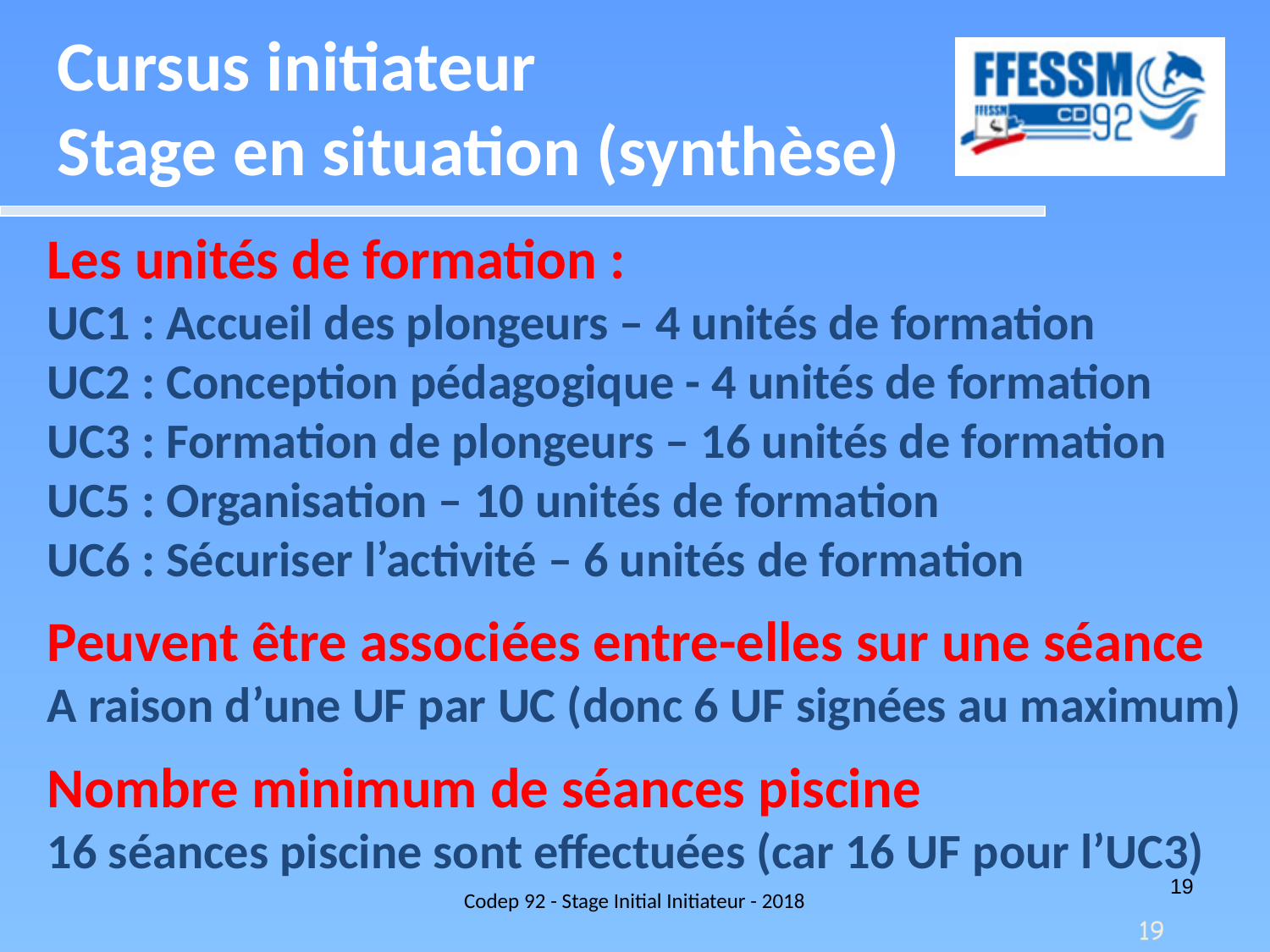

Cursus initiateur
Stage en situation (synthèse)
Les unités de formation :
UC1 : Accueil des plongeurs – 4 unités de formation
UC2 : Conception pédagogique - 4 unités de formation
UC3 : Formation de plongeurs – 16 unités de formation
UC5 : Organisation – 10 unités de formation
UC6 : Sécuriser l’activité – 6 unités de formation

Peuvent être associées entre-elles sur une séance
A raison d’une UF par UC (donc 6 UF signées au maximum)

Nombre minimum de séances piscine
16 séances piscine sont effectuées (car 16 UF pour l’UC3)

Codep 92 - Stage Initial Initiateur - 2018
19
19